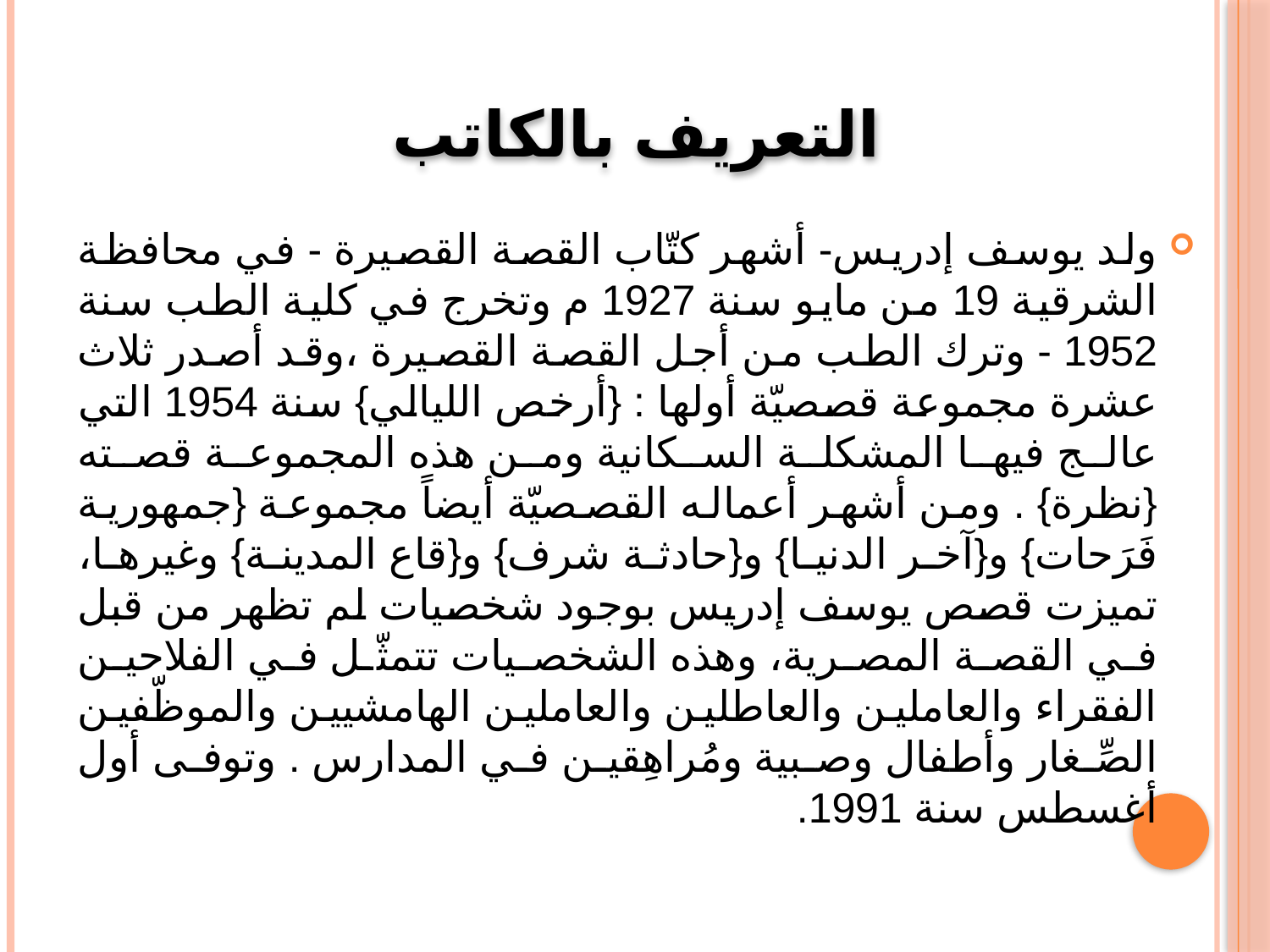

# التعريف بالكاتب
ولد يوسف إدريس- أشهر كتّاب القصة القصيرة - في محافظة الشرقية 19 من مايو سنة 1927 م وتخرج في كلية الطب سنة 1952 - وترك الطب من أجل القصة القصيرة ،وقد أصدر ثلاث عشرة مجموعة قصصيّة أولها : {أرخص الليالي} سنة 1954 التي عالج فيها المشكلة السكانية ومن هذه المجموعة قصته {نظرة} . ومن أشهر أعماله القصصيّة أيضاً مجموعة {جمهورية فَرَحات} و{آخر الدنيا} و{حادثة شرف} و{قاع المدينة} وغيرها، تميزت قصص يوسف إدريس بوجود شخصيات لم تظهر من قبل في القصة المصرية، وهذه الشخصيات تتمثّل في الفلاحين الفقراء والعاملين والعاطلين والعاملين الهامشيين والموظّفين الصِّغار وأطفال وصبية ومُراهِقين في المدارس . وتوفى أول أغسطس سنة 1991.